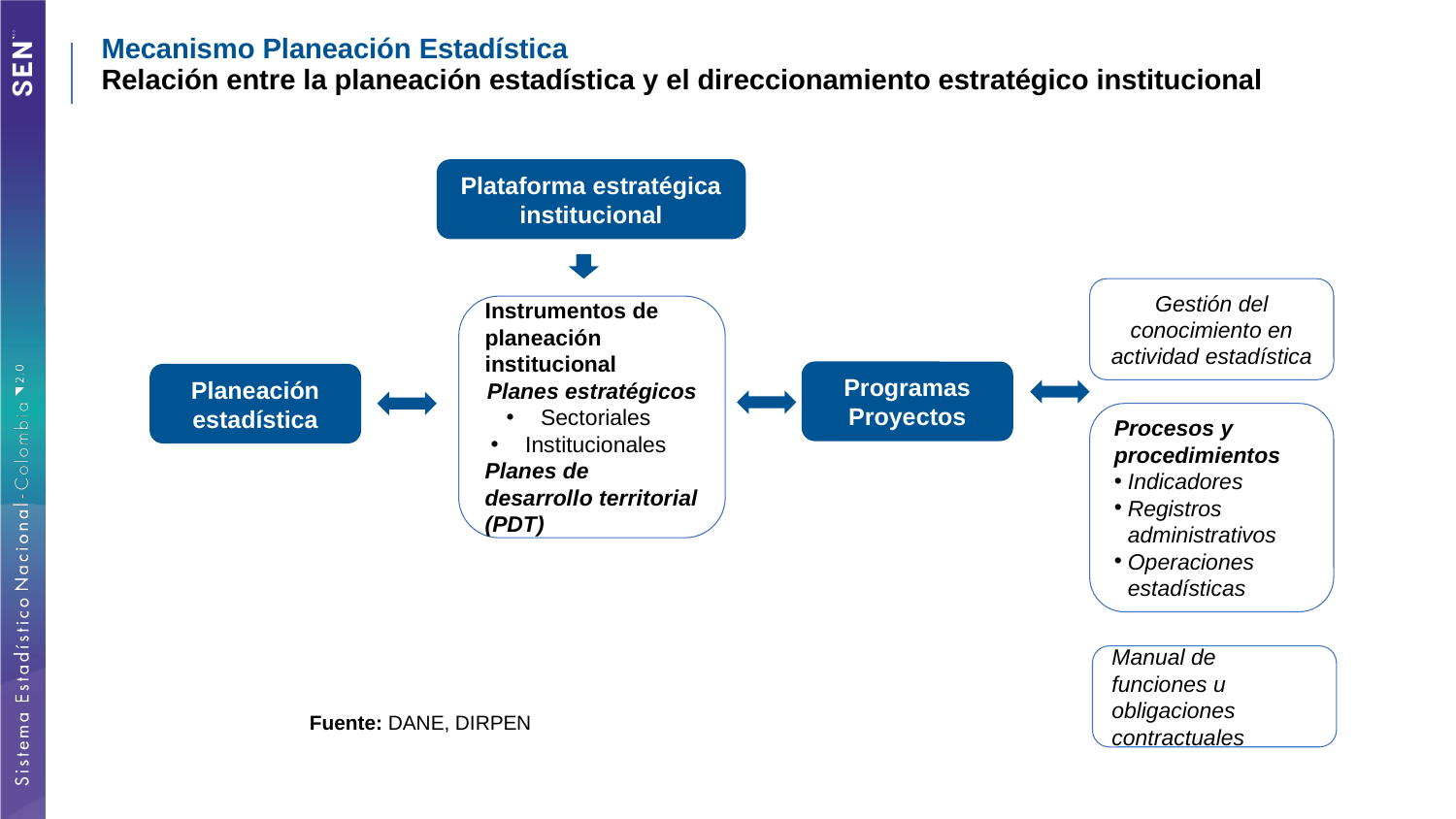

Mecanismo Planeación Estadística
Relación entre la planeación estadística y el direccionamiento estratégico institucional
Plataforma estratégica institucional

Gestión del conocimiento en actividad estadística
Instrumentos de planeación institucional
Planes estratégicos
Sectoriales
Institucionales
Planes de desarrollo territorial (PDT)
Programas
Proyectos
Planeación estadística

Procesos y procedimientos
Indicadores
Registros administrativos
Operaciones estadísticas
Manual de funciones u obligaciones contractuales
Fuente: DANE, DIRPEN